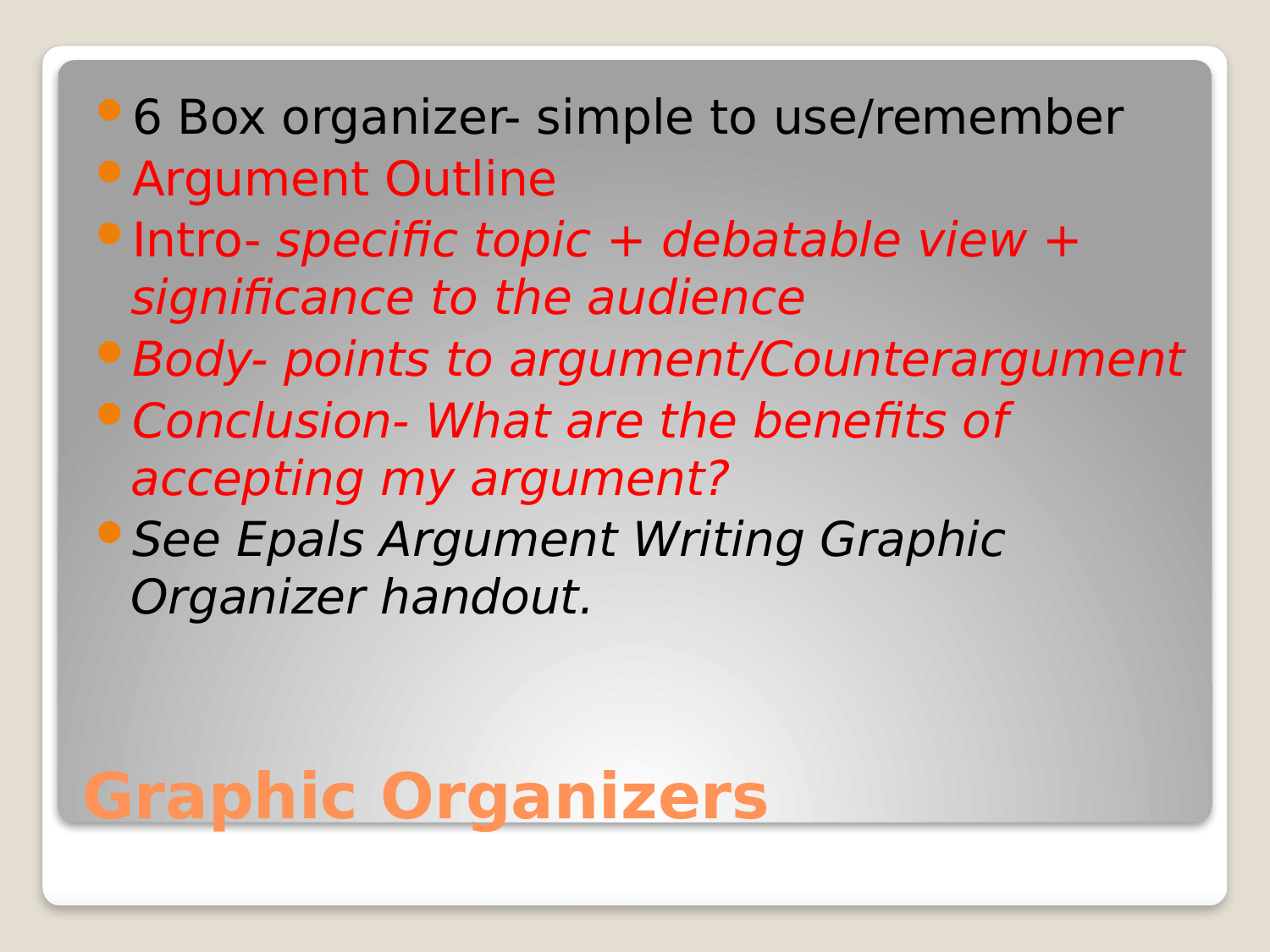

6 Box organizer- simple to use/remember
Argument Outline
Intro- specific topic + debatable view + significance to the audience
Body- points to argument/Counterargument
Conclusion- What are the benefits of accepting my argument?
See Epals Argument Writing Graphic Organizer handout.

# Graphic Organizers